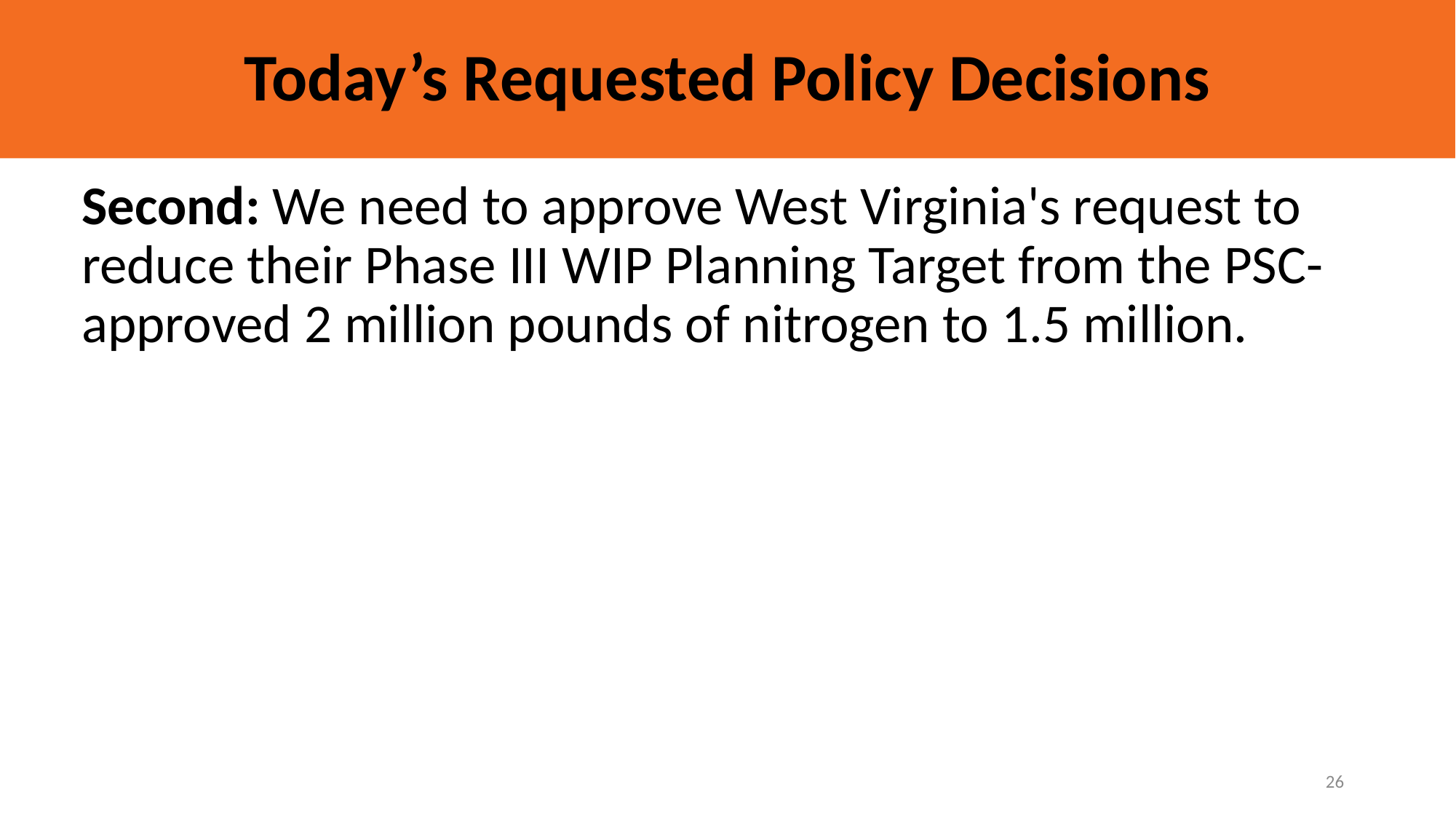

# Today’s Requested Policy Decisions
Second: We need to approve West Virginia's request to reduce their Phase III WIP Planning Target from the PSC-approved 2 million pounds of nitrogen to 1.5 million.
26